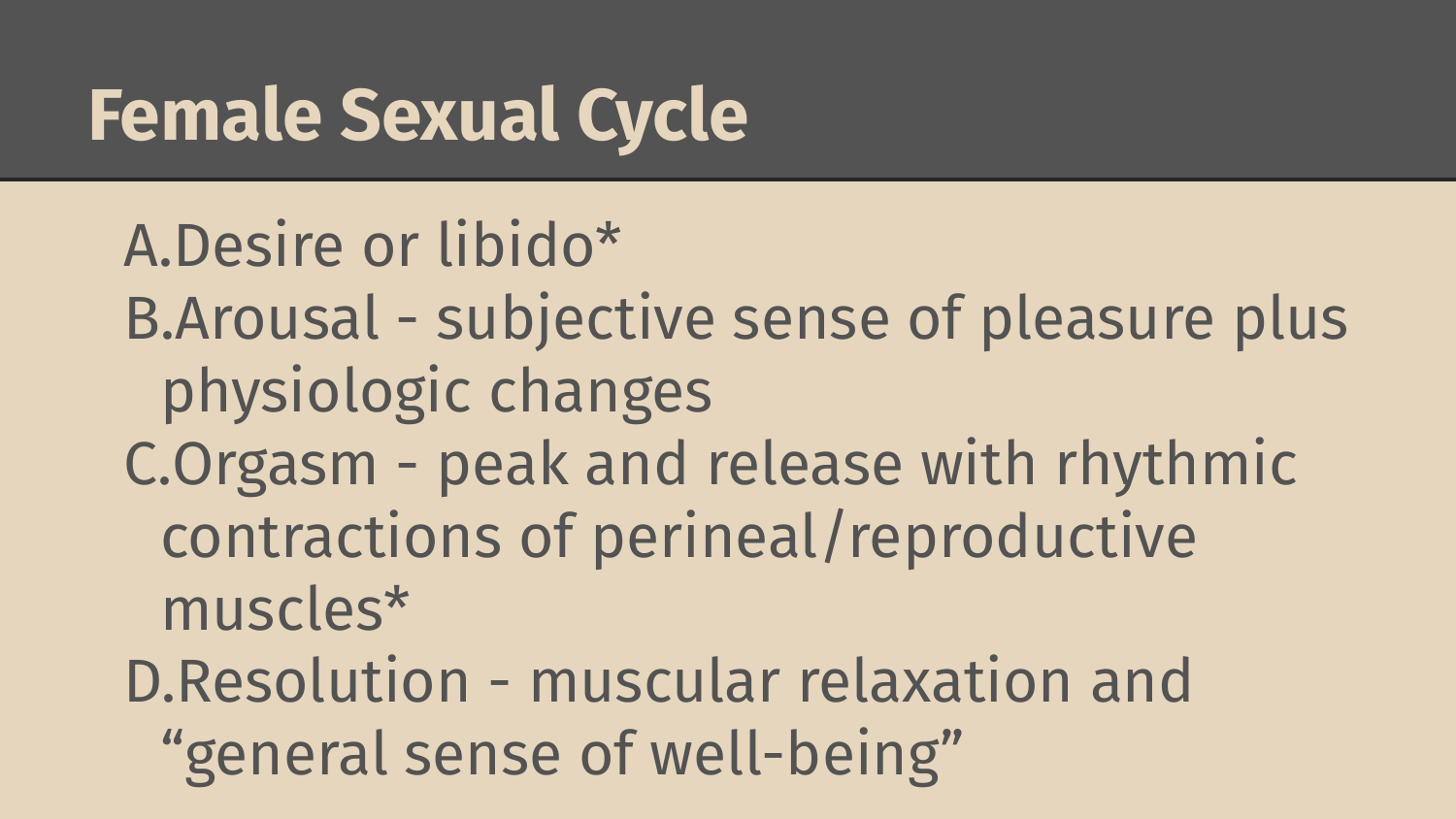

# Female Sexual Cycle
Desire or libido*
Arousal - subjective sense of pleasure plus physiologic changes
Orgasm - peak and release with rhythmic contractions of perineal/reproductive muscles*
Resolution - muscular relaxation and “general sense of well-being”